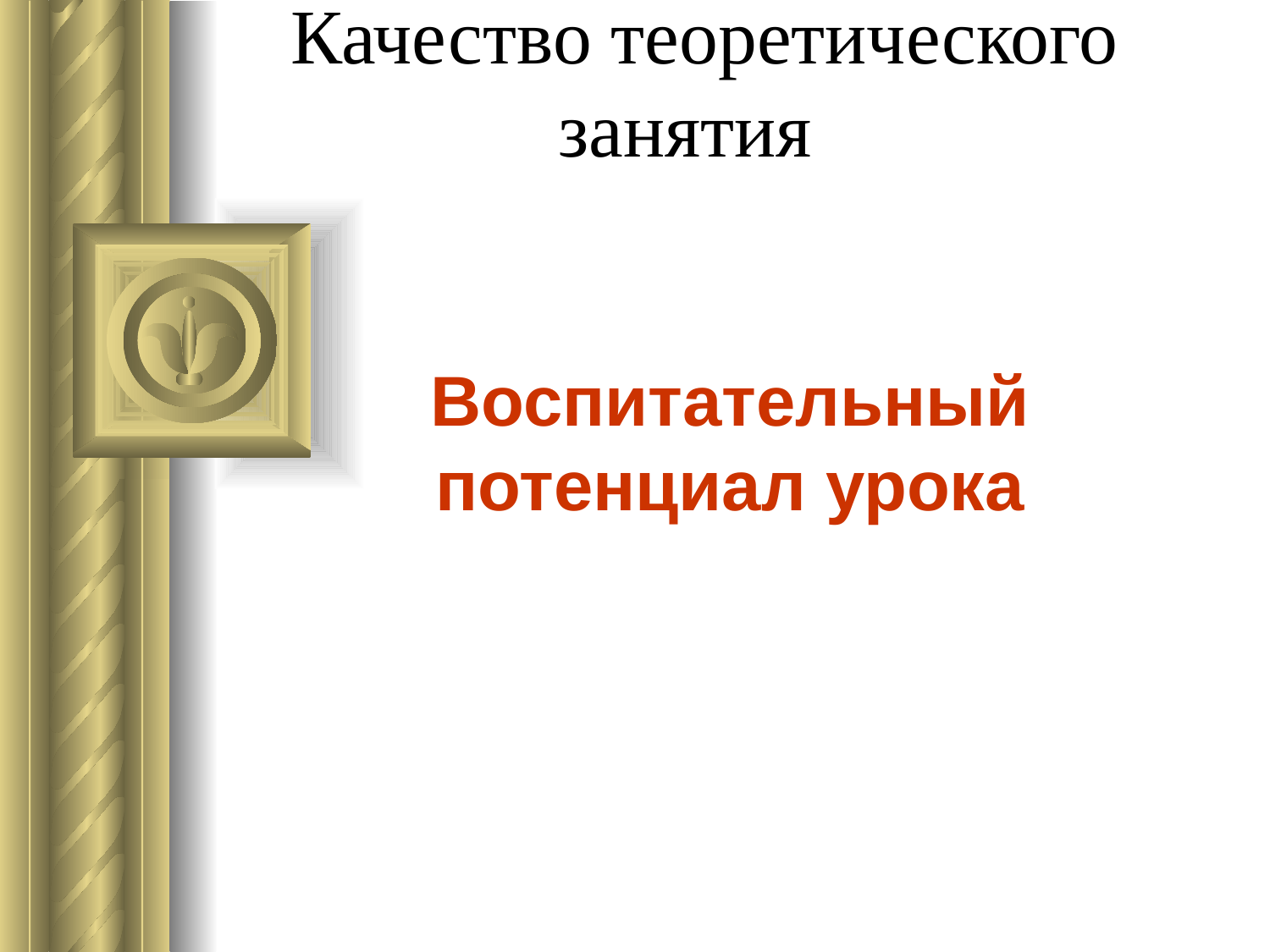

# Качество теоретического занятия
Воспитательный потенциал урока